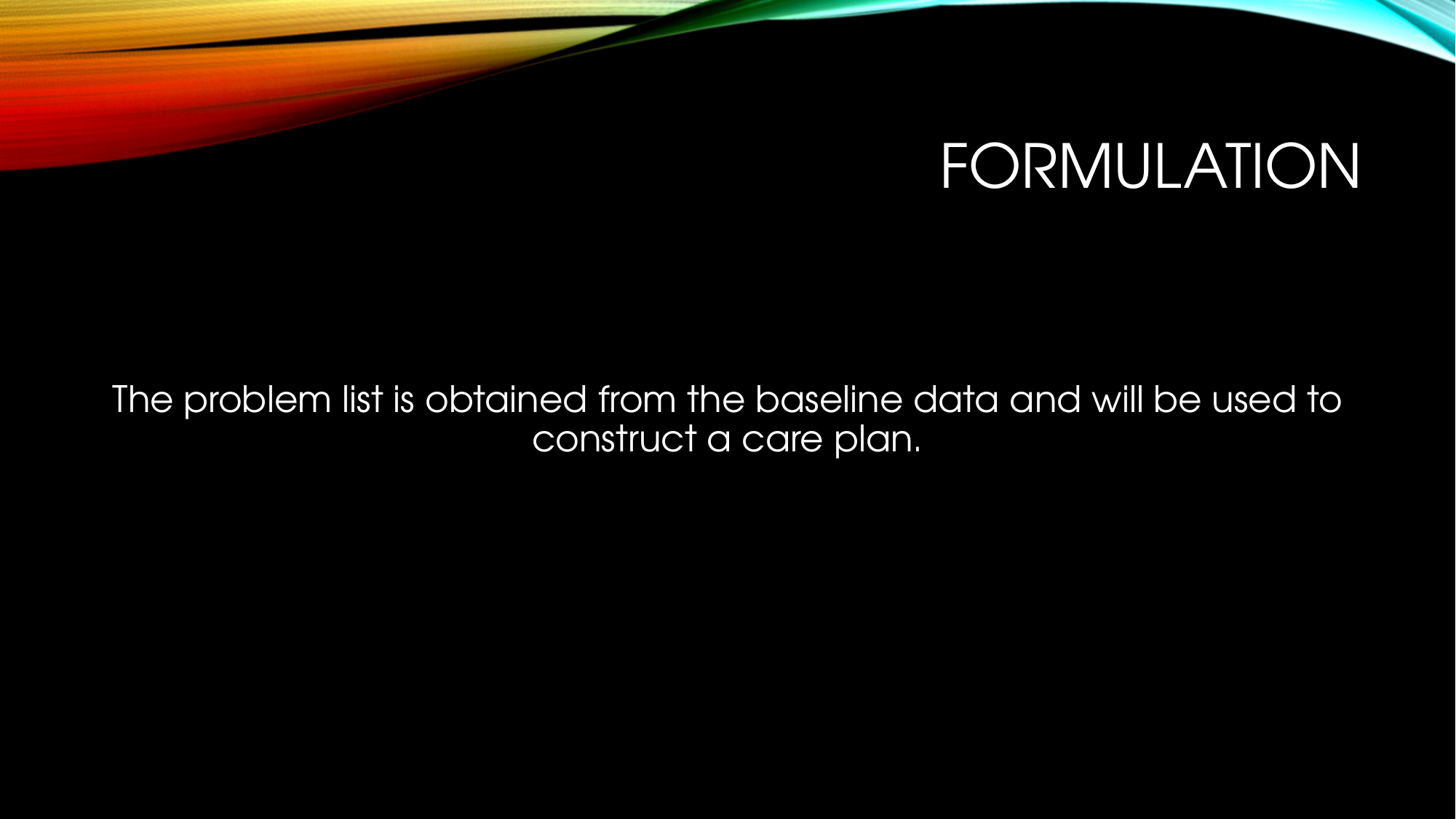

# Formulation

The problem list is obtained from the baseline data and will be used to construct a care plan.